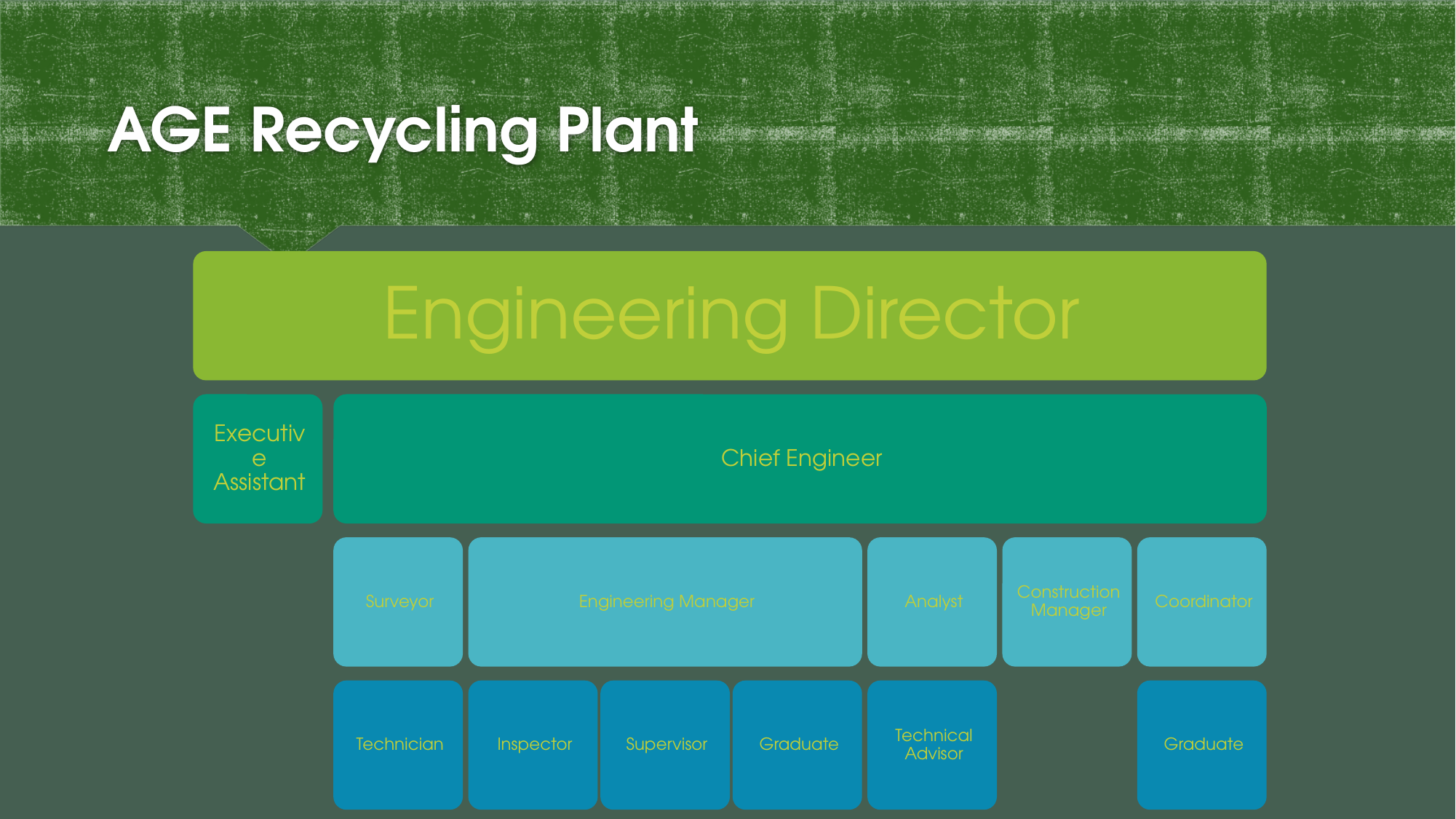

# AGE Recycling Plant
Engineering Director
Executive Assistant
Chief Engineer
Surveyor
Technician
Engineering Manager
Inspector
Supervisor
Graduate
Analyst
Technical Advisor
Construction Manager
Coordinator
Graduate